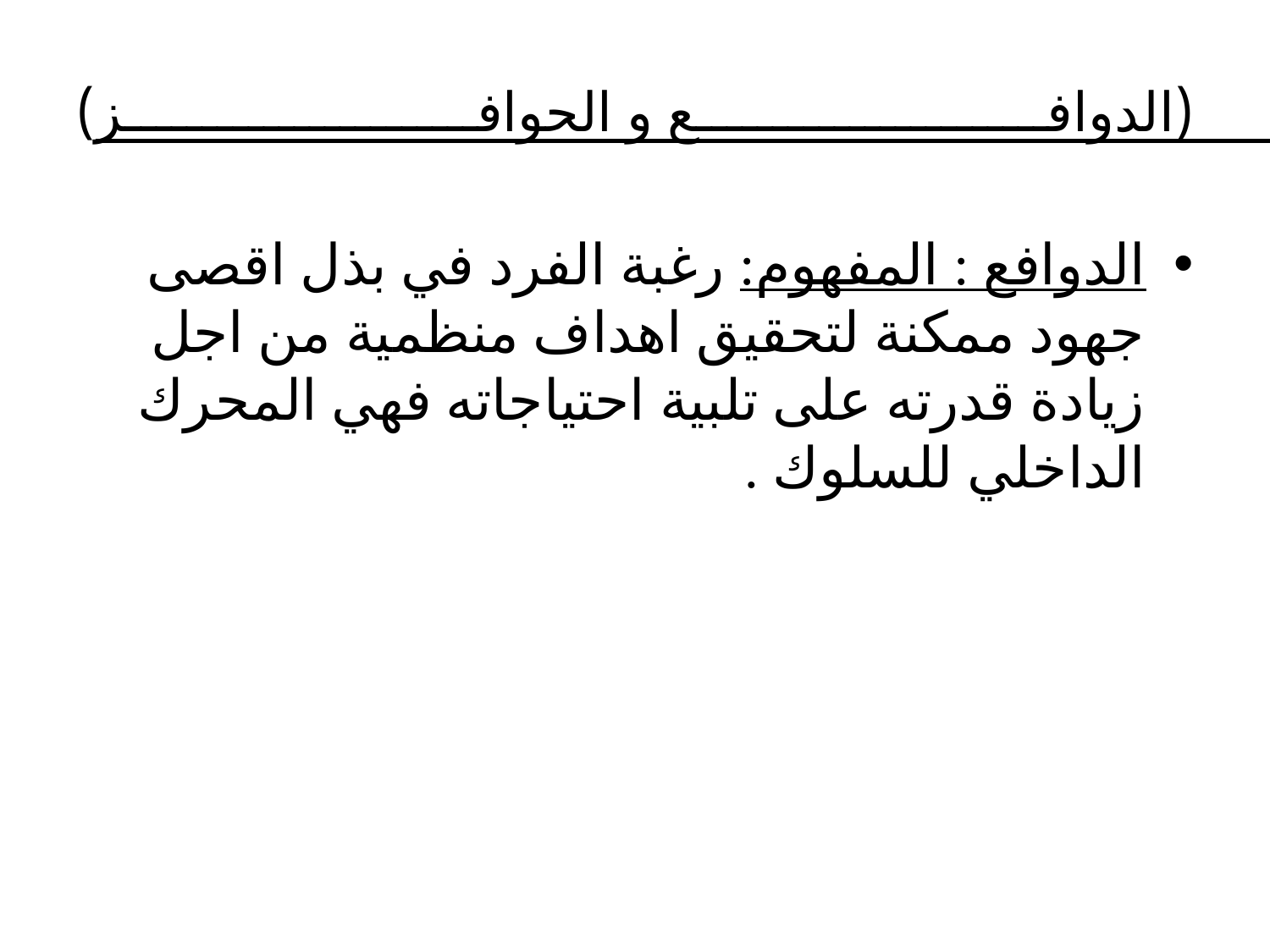

# (الدوافع و الحوافز)
الدوافع : المفهوم: رغبة الفرد في بذل اقصى جهود ممكنة لتحقيق اهداف منظمية من اجل زيادة قدرته على تلبية احتياجاته فهي المحرك الداخلي للسلوك .